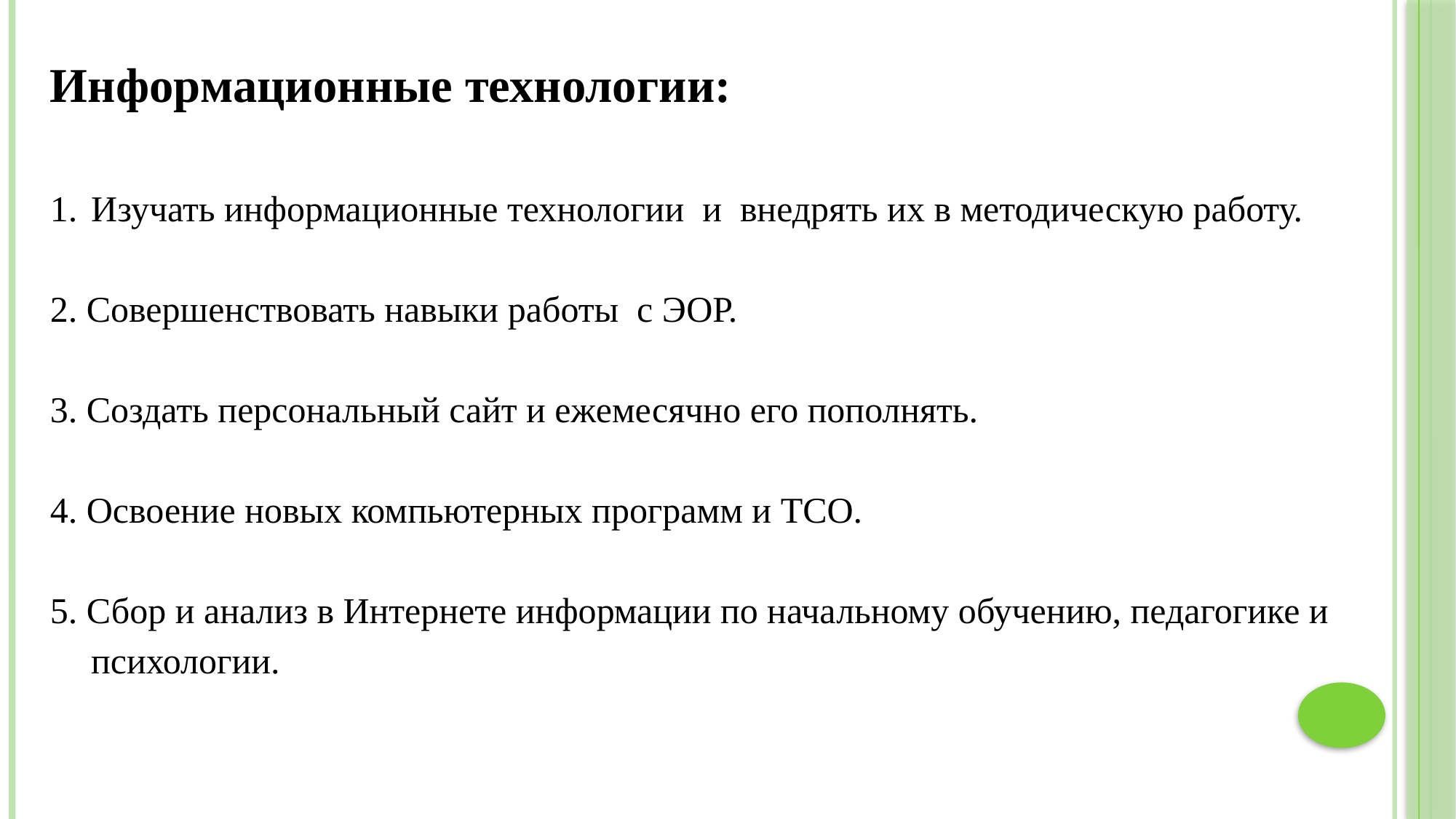

Информационные технологии:

Изучать информационные технологии  и  внедрять их в методическую работу.

2. Совершенствовать навыки работы  с ЭОР.

3. Создать персональный сайт и ежемесячно его пополнять.

4. Освоение новых компьютерных программ и ТСО.

5. Сбор и анализ в Интернете информации по начальному обучению, педагогике и психологии.